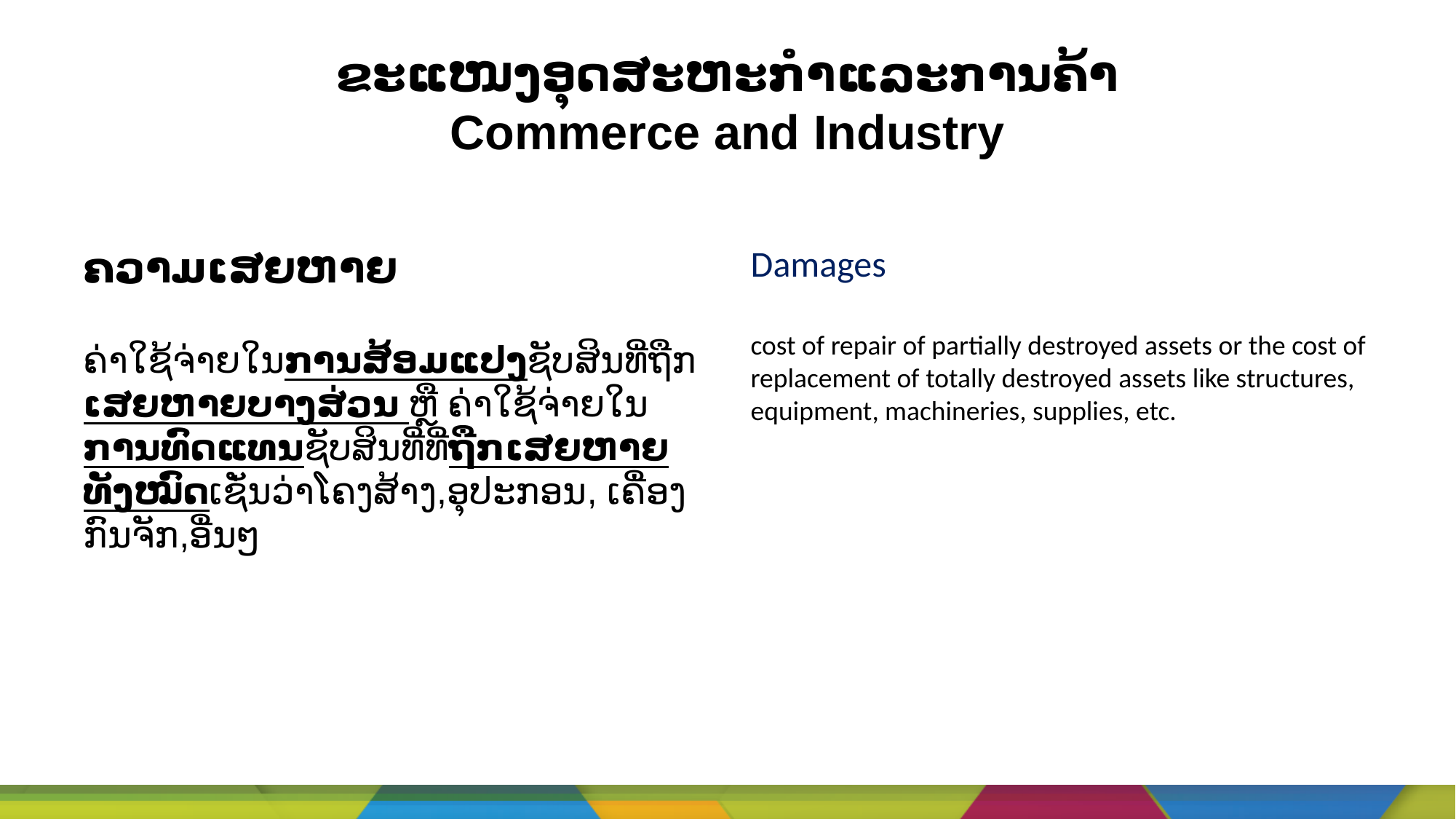

# ຂະແໜງອຸດສະຫະກຳແລະການຄ້າ Commerce and Industry
ຄວາມເສຍຫາຍ

ຄ່າໃຊ້ຈ່າຍໃນການສ້ອມແປງຊັບສິນທີ່ຖືກເສຍຫາຍບາງສ່ວນ ຫຼື ຄ່າໃຊ້ຈ່າຍໃນການທົດແທນຊັບສິນທີ່ທີ່ຖືກເສຍຫາຍທັງໝົດເຊັ່ນວ່າໂຄງສ້າງ,ອຸປະກອນ, ເຄື່ອງກົນຈັກ,ອື່ນໆ
Damages

cost of repair of partially destroyed assets or the cost of replacement of totally destroyed assets like structures, equipment, machineries, supplies, etc.